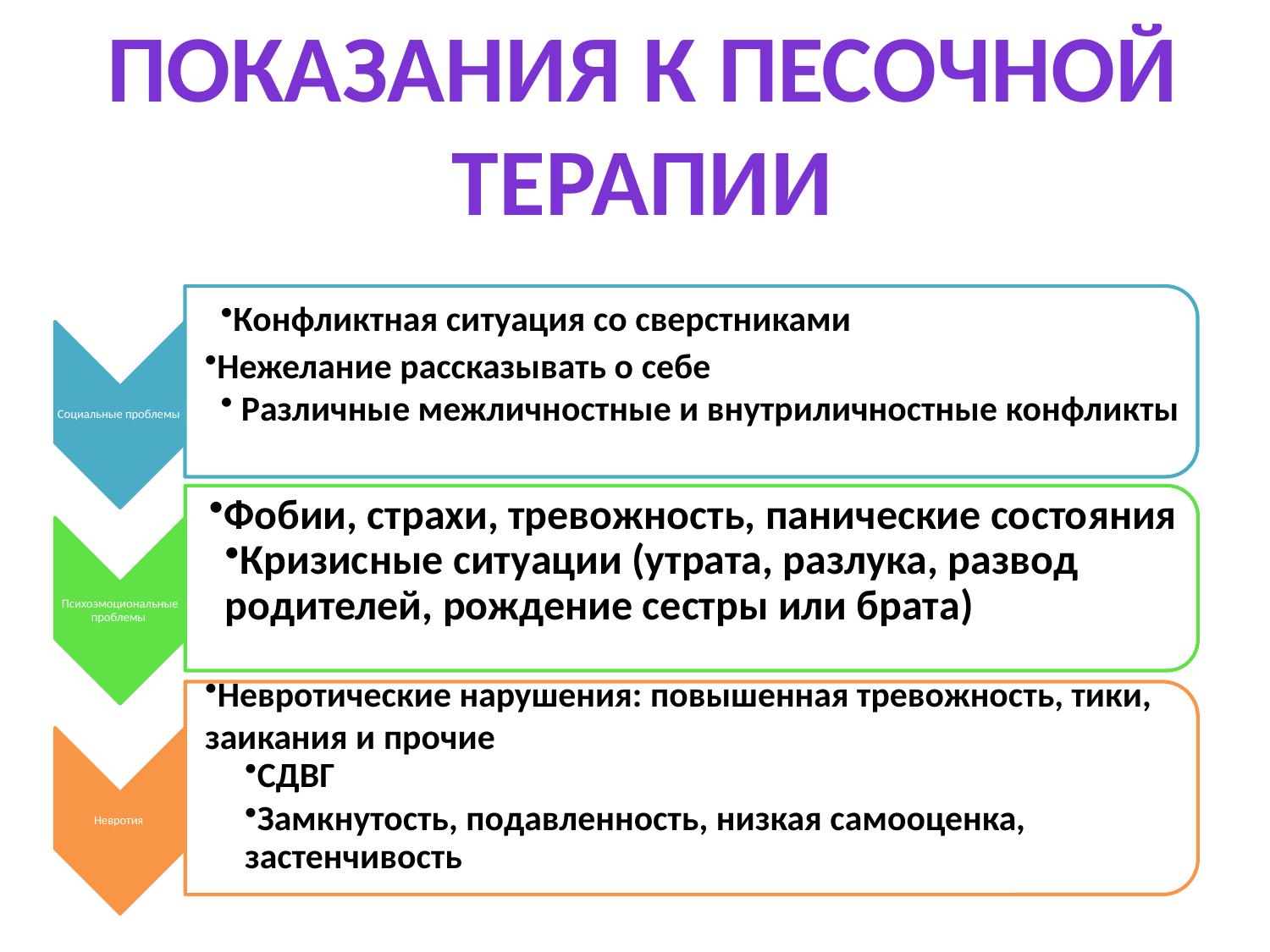

Показания к песочной терапии
Социальные проблемы
Конфликтная ситуация со сверстниками
Нежелание рассказывать о себе
 Различные межличностные и внутриличностные конфликты

Психоэмоциональные проблемы
Фобии, страхи, тревожность, панические состояния
Кризисные ситуации (утрата, разлука, развод родителей, рождение сестры или брата)

Невротия
Невротические нарушения: повышенная тревожность, тики, заикания и прочие
СДВГ
Замкнутость, подавленность, низкая самооценка, застенчивость